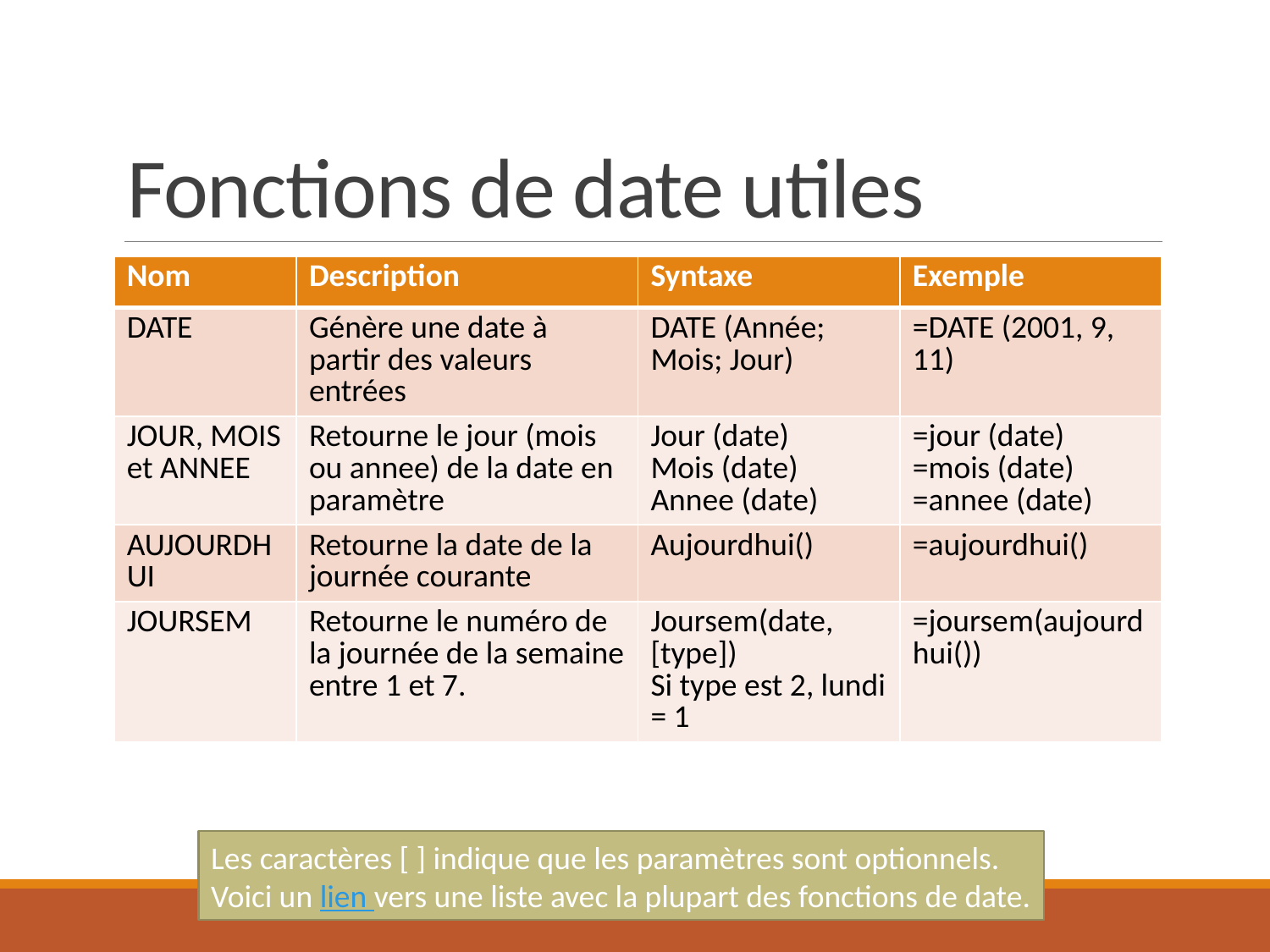

# Fonctions de date utiles
| Nom | Description | Syntaxe | Exemple |
| --- | --- | --- | --- |
| DATE | Génère une date à partir des valeurs entrées | DATE (Année; Mois; Jour) | =DATE (2001, 9, 11) |
| JOUR, MOIS et ANNEE | Retourne le jour (mois ou annee) de la date en paramètre | Jour (date) Mois (date) Annee (date) | =jour (date) =mois (date) =annee (date) |
| AUJOURDHUI | Retourne la date de la journée courante | Aujourdhui() | =aujourdhui() |
| JOURSEM | Retourne le numéro de la journée de la semaine entre 1 et 7. | Joursem(date, [type]) Si type est 2, lundi = 1 | =joursem(aujourdhui()) |
Les caractères [ ] indique que les paramètres sont optionnels.
Voici un lien vers une liste avec la plupart des fonctions de date.